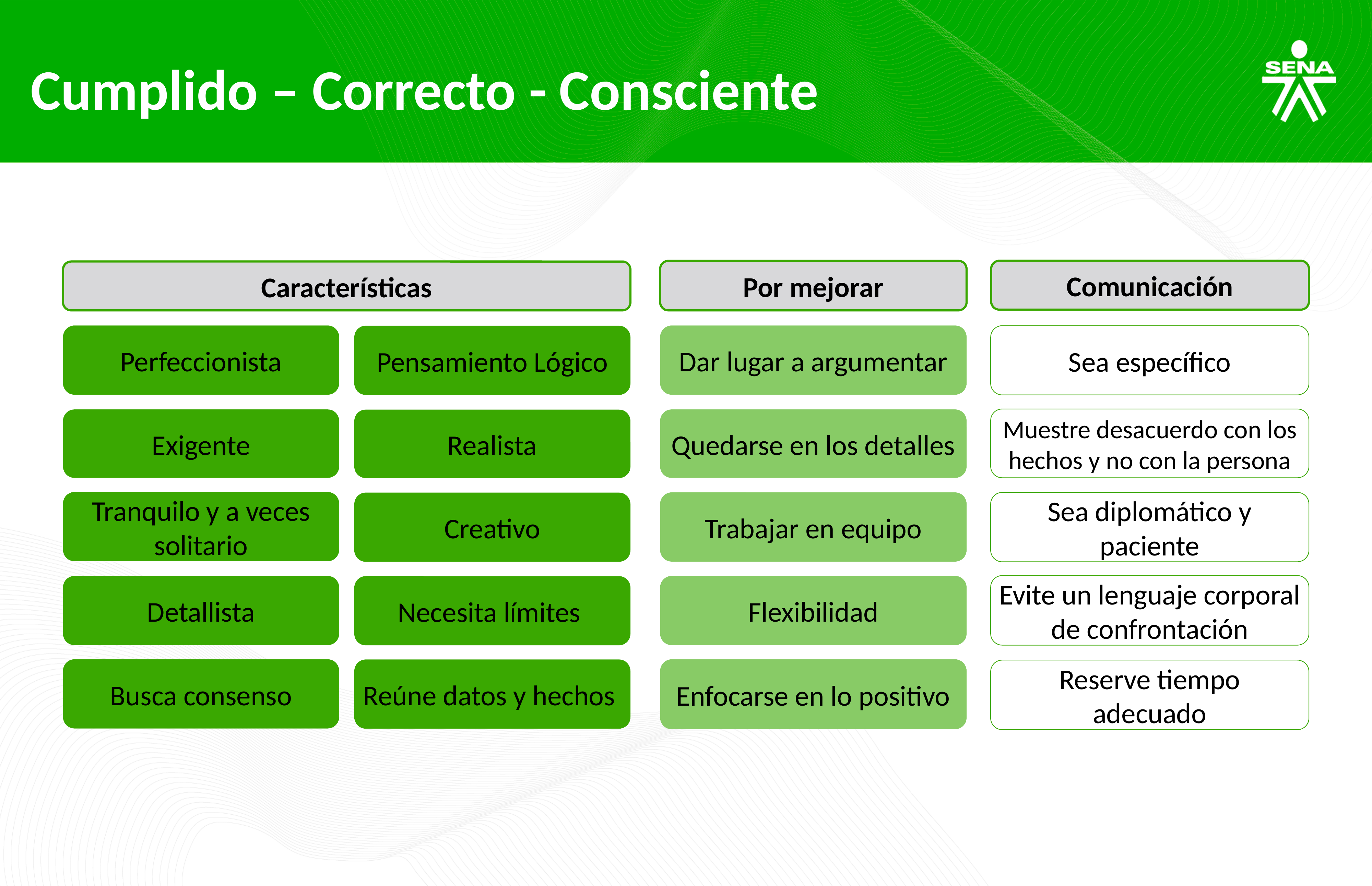

Cumplido – Correcto - Consciente

Comunicación
Por mejorar
Características
Perfeccionista
Dar lugar a argumentar
Pensamiento Lógico
Sea específico
Muestre desacuerdo con los hechos y no con la persona
Exigente
Quedarse en los detalles
Realista
Tranquilo y a veces solitario
Sea diplomático y paciente
Trabajar en equipo
Creativo
Evite un lenguaje corporal de confrontación
Detallista
Flexibilidad
Necesita límites
Enfocarse en lo positivo
Busca consenso
Reúne datos y hechos
Reserve tiempo adecuado